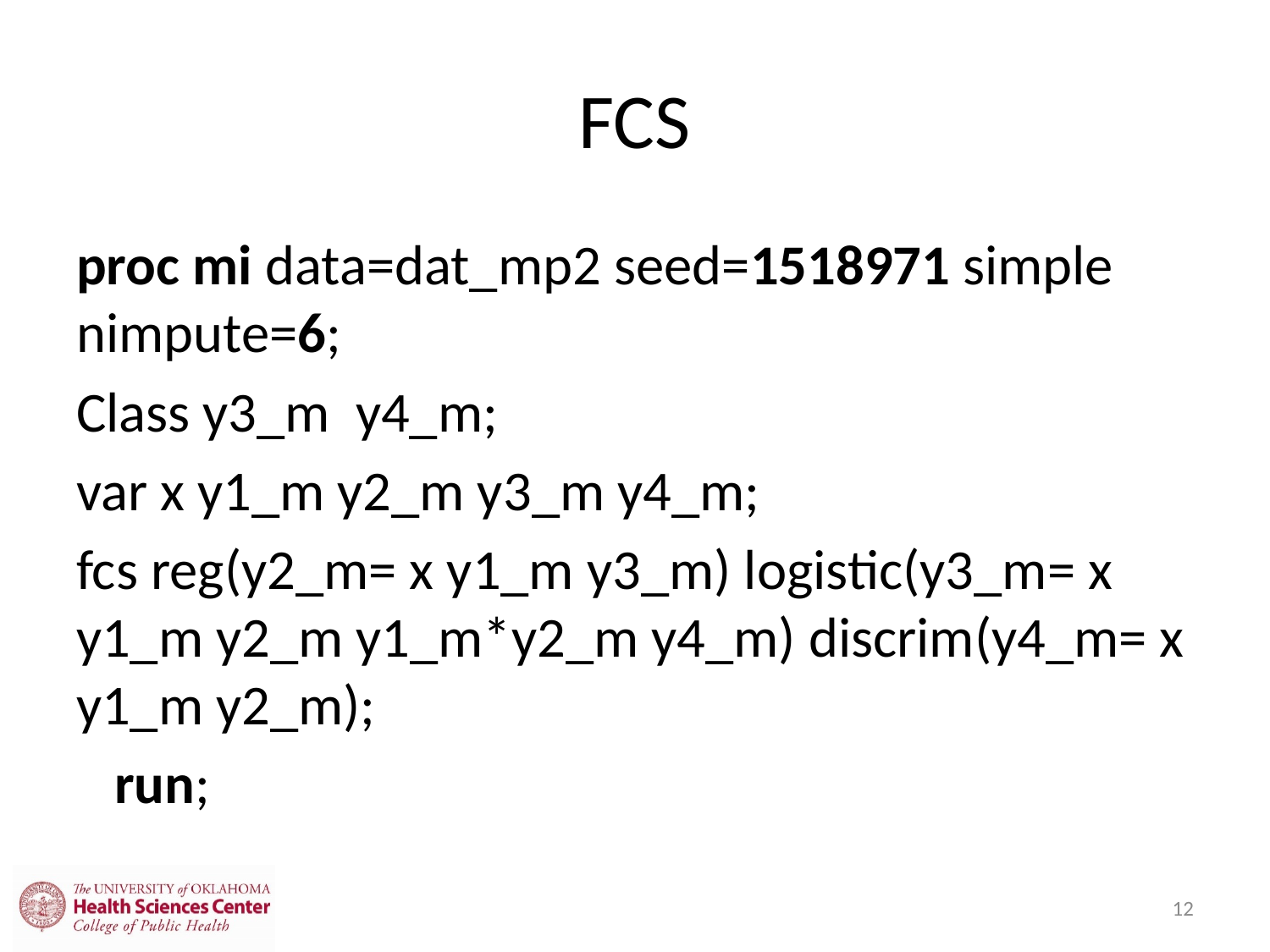

# FCS
proc mi data=dat_mp2 seed=1518971 simple nimpute=6;
Class y3_m  y4_m;
var x y1_m y2_m y3_m y4_m;
fcs reg(y2_m= x y1_m y3_m) logistic(y3_m= x y1_m y2_m y1_m*y2_m y4_m) discrim(y4_m= x y1_m y2_m);
   run;

12